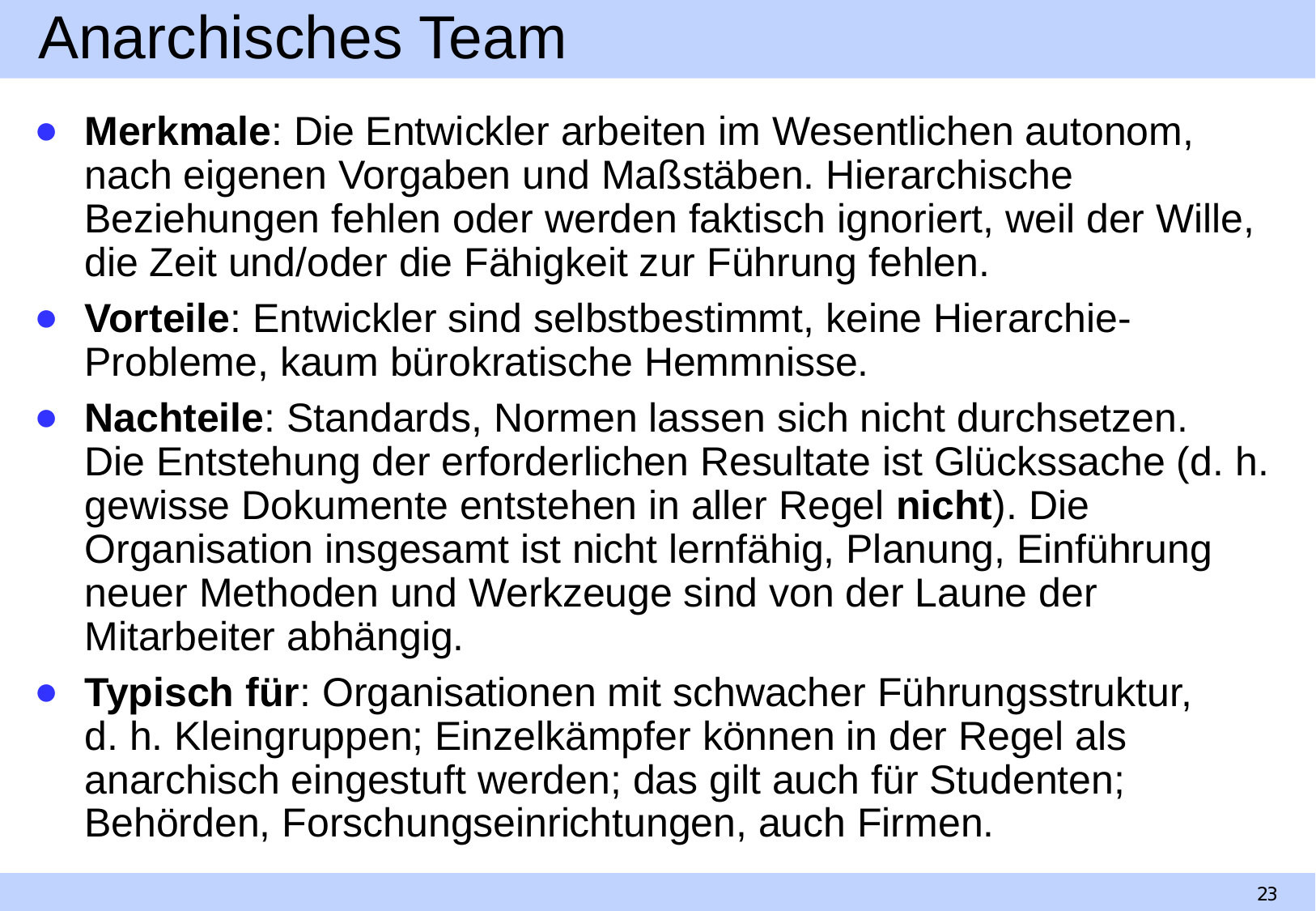

# Anarchisches Team
Merkmale: Die Entwickler arbeiten im Wesentlichen autonom, nach eigenen Vorgaben und Maßstäben. Hierarchische Beziehungen fehlen oder werden faktisch ignoriert, weil der Wille, die Zeit und/oder die Fähigkeit zur Führung fehlen.
Vorteile: Entwickler sind selbstbestimmt, keine Hierarchie-Probleme, kaum bürokratische Hemmnisse.
Nachteile: Standards, Normen lassen sich nicht durchsetzen.
Die Entstehung der erforderlichen Resultate ist Glückssache (d. h. gewisse Dokumente entstehen in aller Regel nicht). Die Organisation insgesamt ist nicht lernfähig, Planung, Einführung neuer Methoden und Werkzeuge sind von der Laune der Mitarbeiter abhängig.
Typisch für: Organisationen mit schwacher Führungsstruktur,
d. h. Kleingruppen; Einzelkämpfer können in der Regel als anarchisch eingestuft werden; das gilt auch für Studenten;
Behörden, Forschungseinrichtungen, auch Firmen.
23